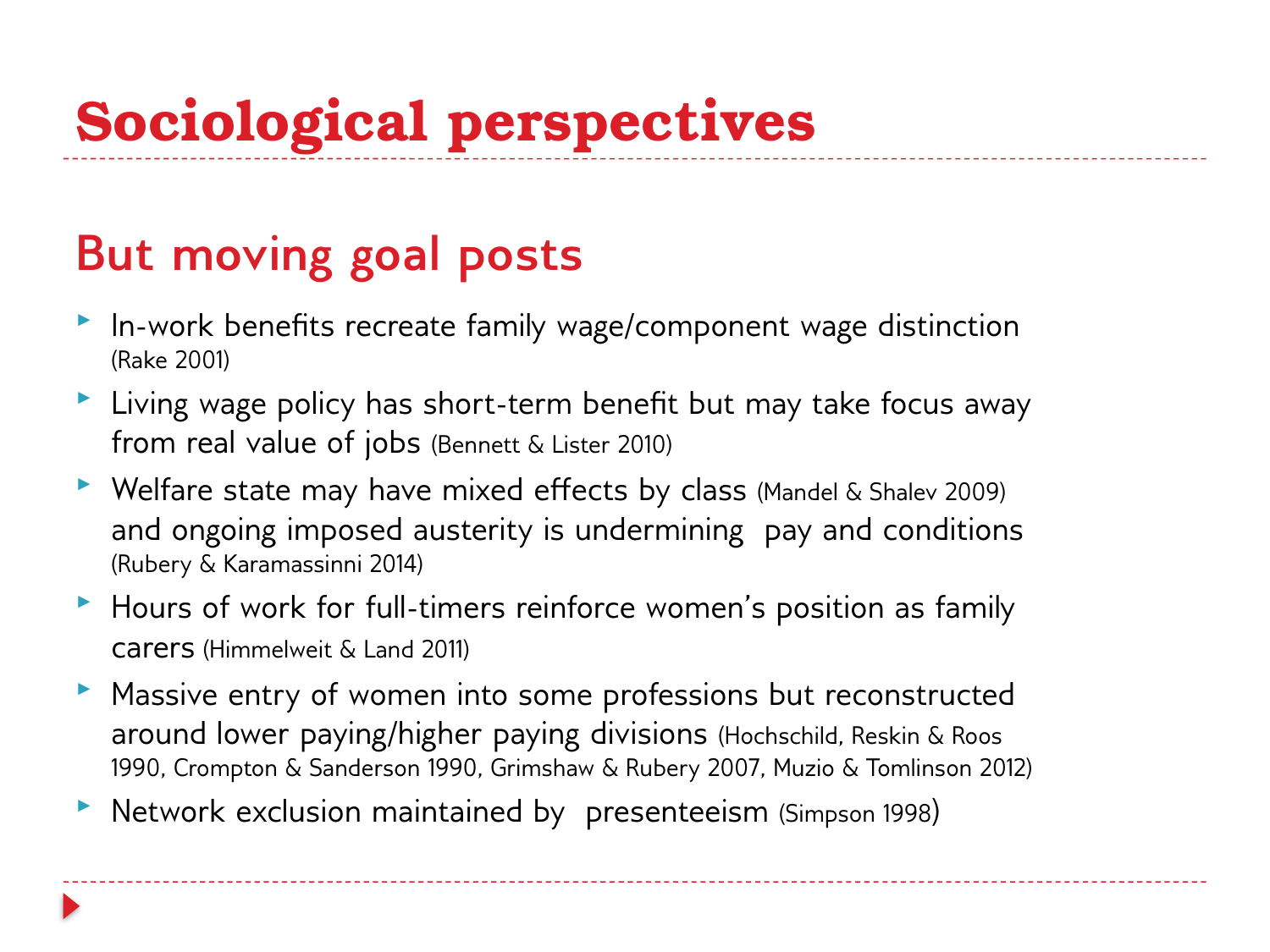

# Sociological perspectives
But moving goal posts
In-work benefits recreate family wage/component wage distinction (Rake 2001)
Living wage policy has short-term benefit but may take focus away from real value of jobs (Bennett & Lister 2010)
Welfare state may have mixed effects by class (Mandel & Shalev 2009) and ongoing imposed austerity is undermining  pay and conditions (Rubery & Karamassinni 2014)
Hours of work for full-timers reinforce women’s position as family carers (Himmelweit & Land 2011)
Massive entry of women into some professions but reconstructed around lower paying/higher paying divisions (Hochschild, Reskin & Roos 1990, Crompton & Sanderson 1990, Grimshaw & Rubery 2007, Muzio & Tomlinson 2012)
Network exclusion maintained by  presenteeism (Simpson 1998)